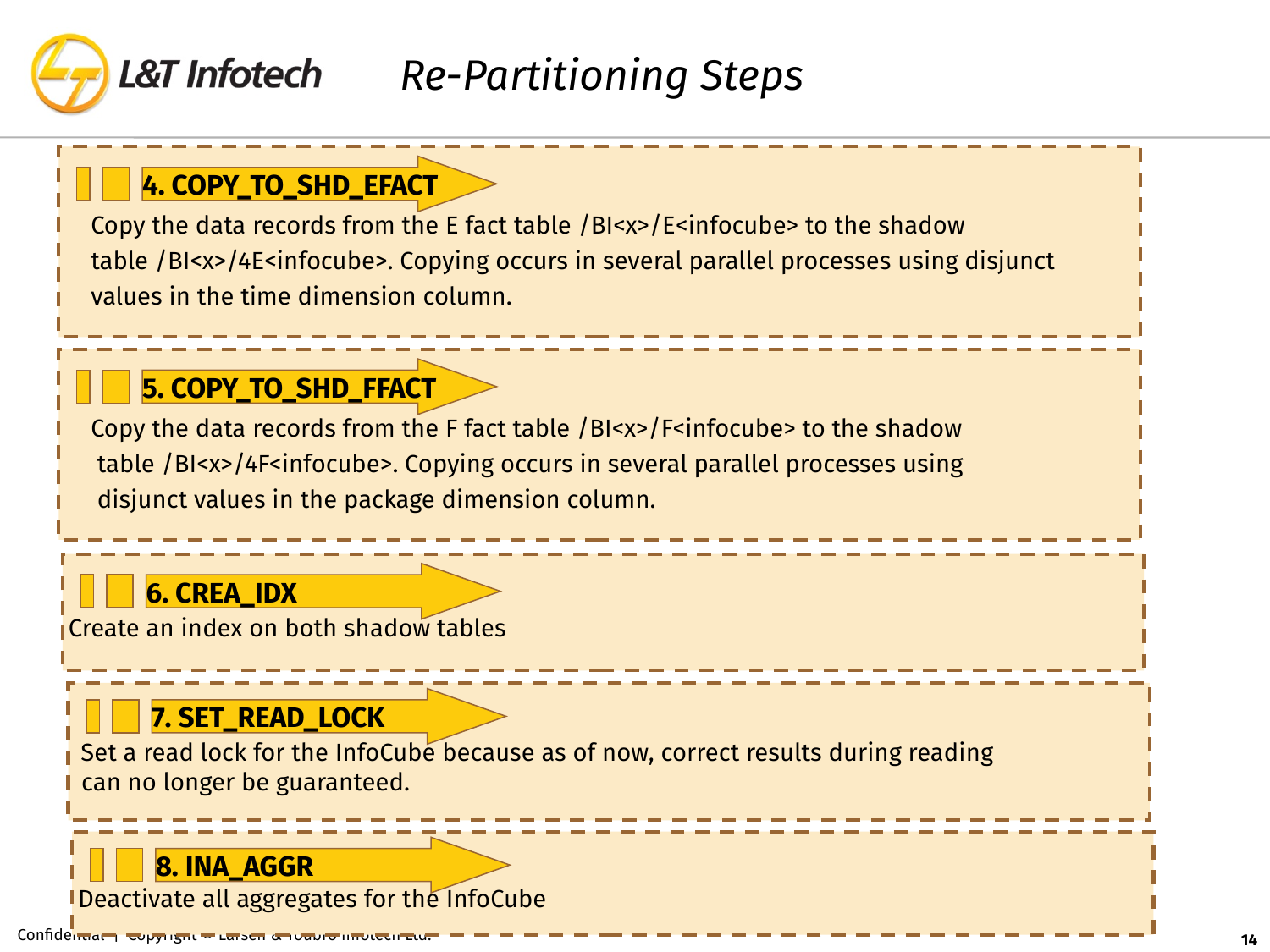

# Re-Partitioning Steps

Copy the data records from the E fact table /BI<x>/E<infocube> to the shadow
table /BI<x>/4E<infocube>. Copying occurs in several parallel processes using disjunct
values in the time dimension column.
4. COPY_TO_SHD_EFACT

Copy the data records from the F fact table /BI<x>/F<infocube> to the shadow
 table /BI<x>/4F<infocube>. Copying occurs in several parallel processes using
 disjunct values in the package dimension column.
5. COPY_TO_SHD_FFACT

 Create an index on both shadow tables
6. CREA_IDX

  Set a read lock for the InfoCube because as of now, correct results during reading
  can no longer be guaranteed.
7. SET_READ_LOCK

 Deactivate all aggregates for the InfoCube
8. INA_AGGR
Confidential  |  Copyright © Larsen & Toubro Infotech Ltd.
14